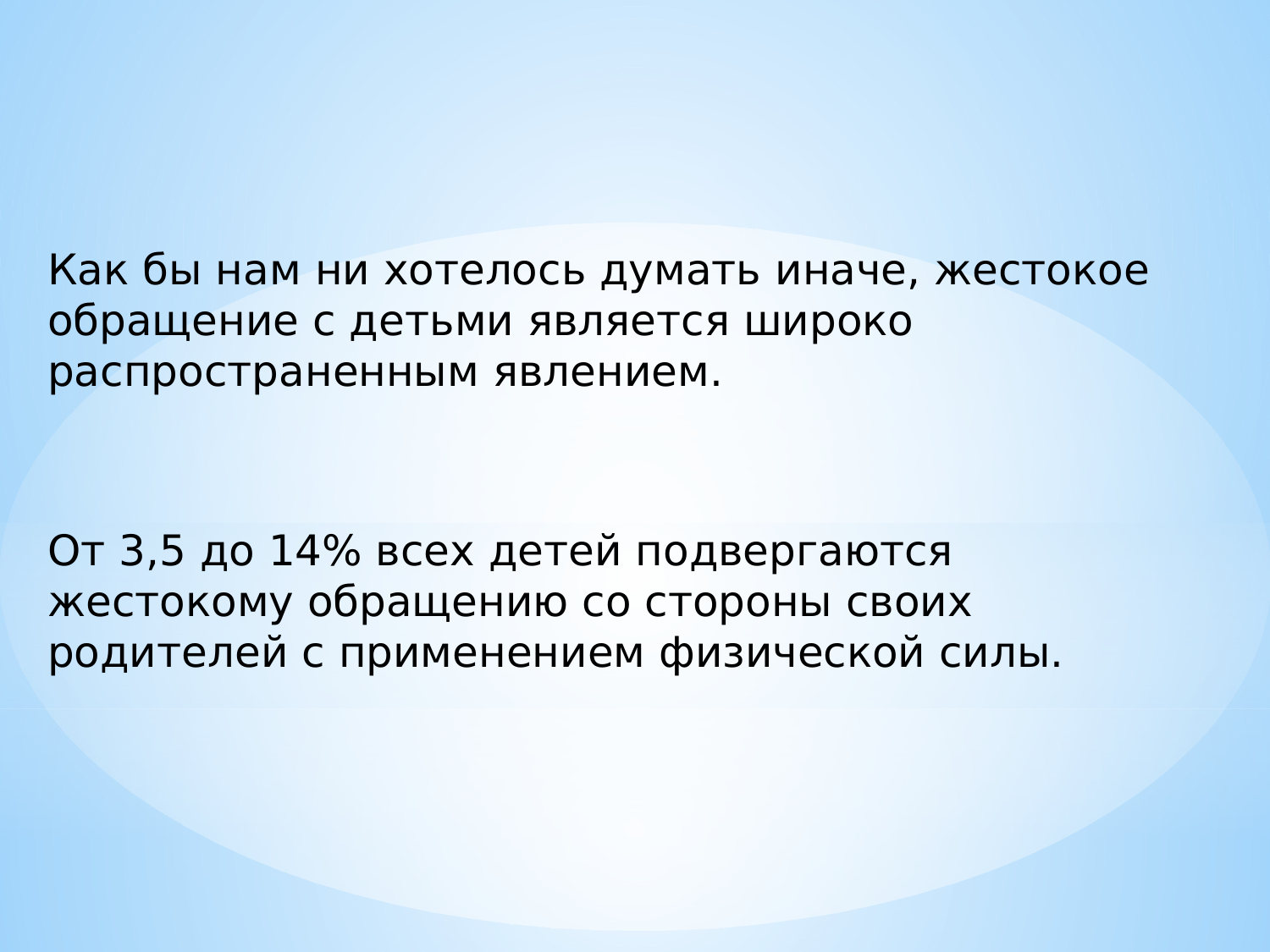

#
Как бы нам ни хотелось думать иначе, жестокое обращение с детьми является широко распространенным явлением.

От 3,5 до 14% всех детей подвергаются жестокому обращению со стороны своих родителей с применением физической силы.